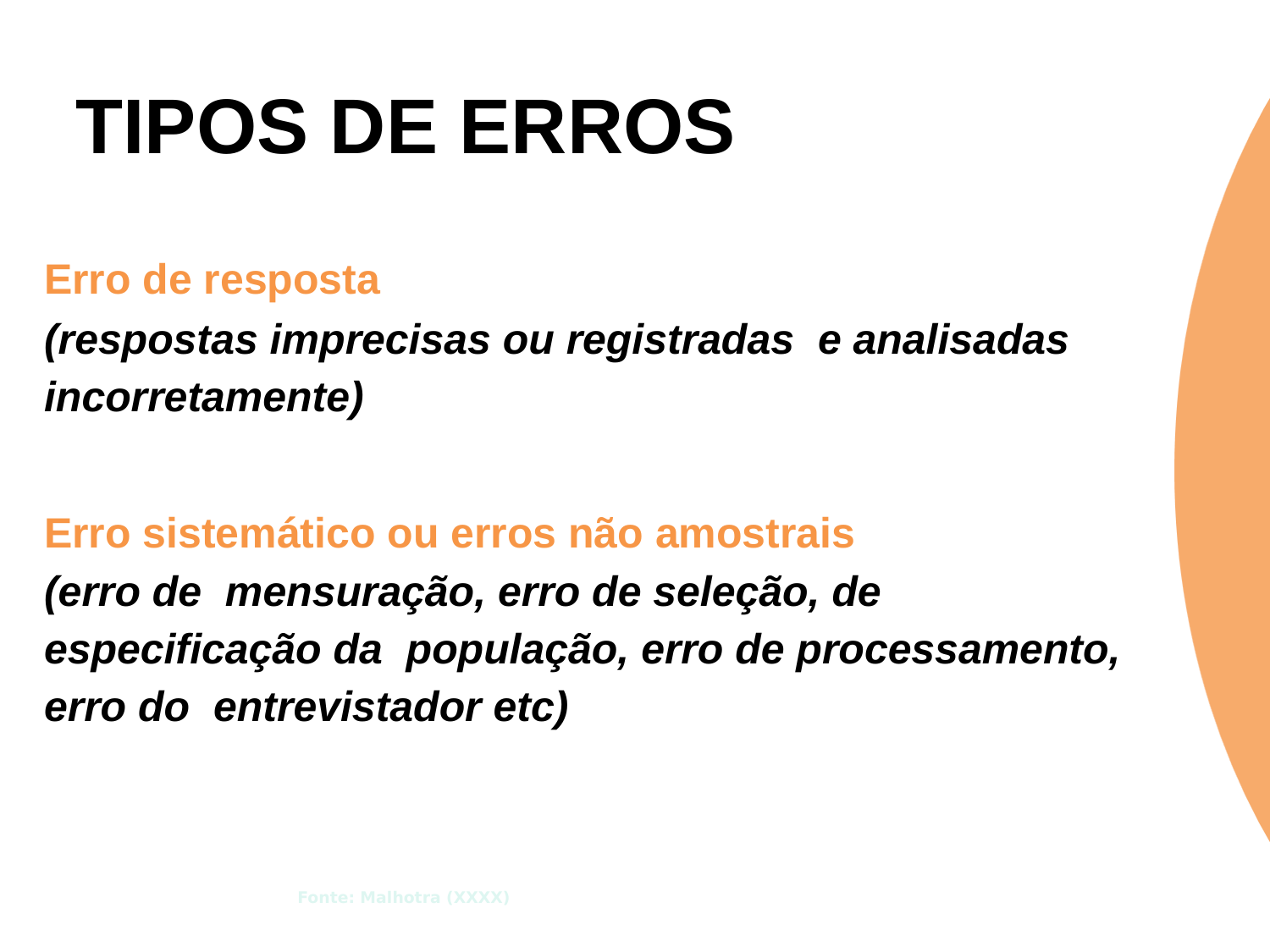

# TIPOS DE ERROS
Erro de resposta
(respostas imprecisas ou registradas  e analisadas incorretamente)

Erro sistemático ou erros não amostrais
(erro de  mensuração, erro de seleção, de especificação da  população, erro de processamento, erro do  entrevistador etc)
Fonte: Malhotra (XXXX)